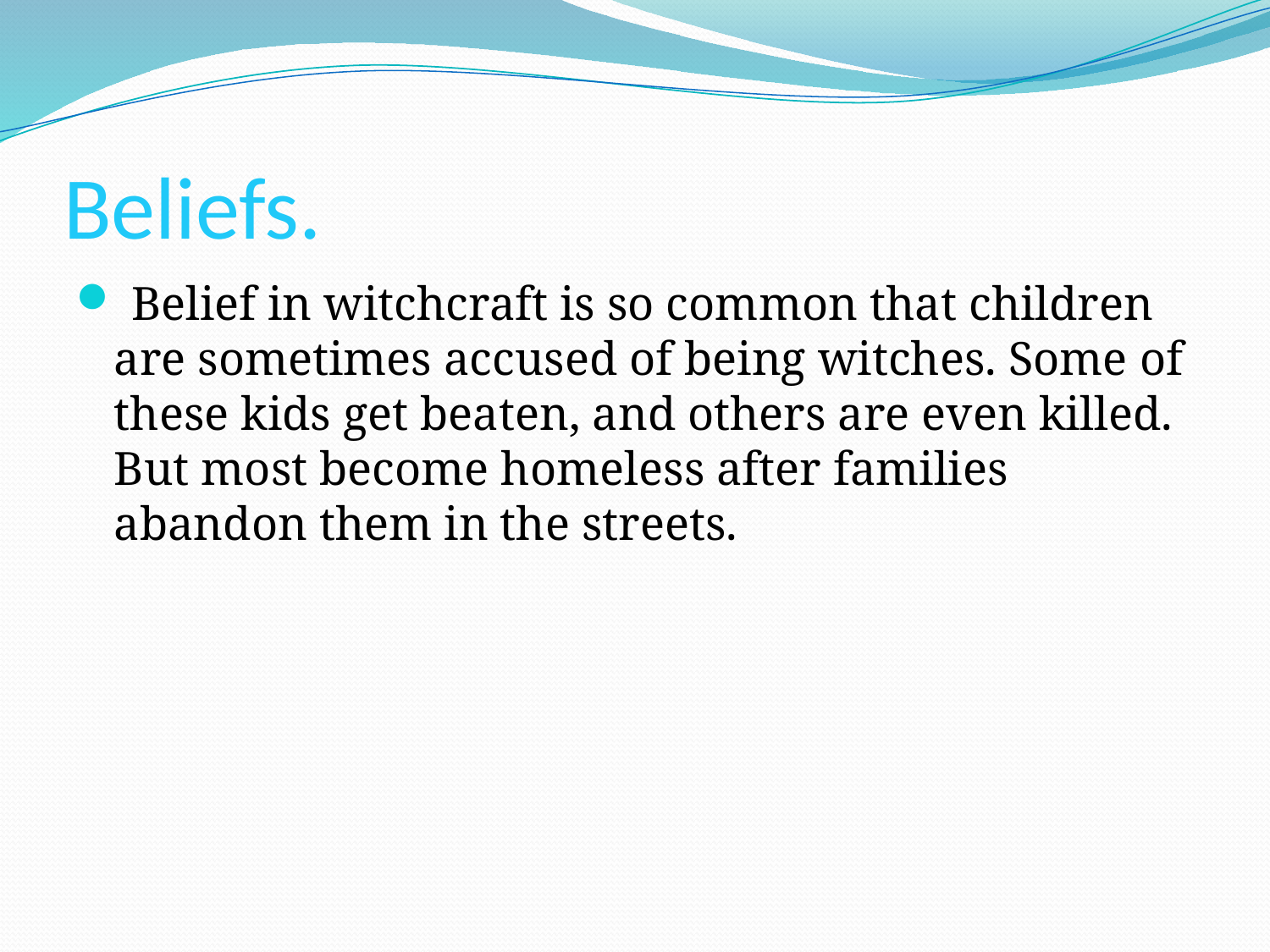

# Beliefs.
 Belief in witchcraft is so common that children are sometimes accused of being witches. Some of these kids get beaten, and others are even killed. But most become homeless after families abandon them in the streets.